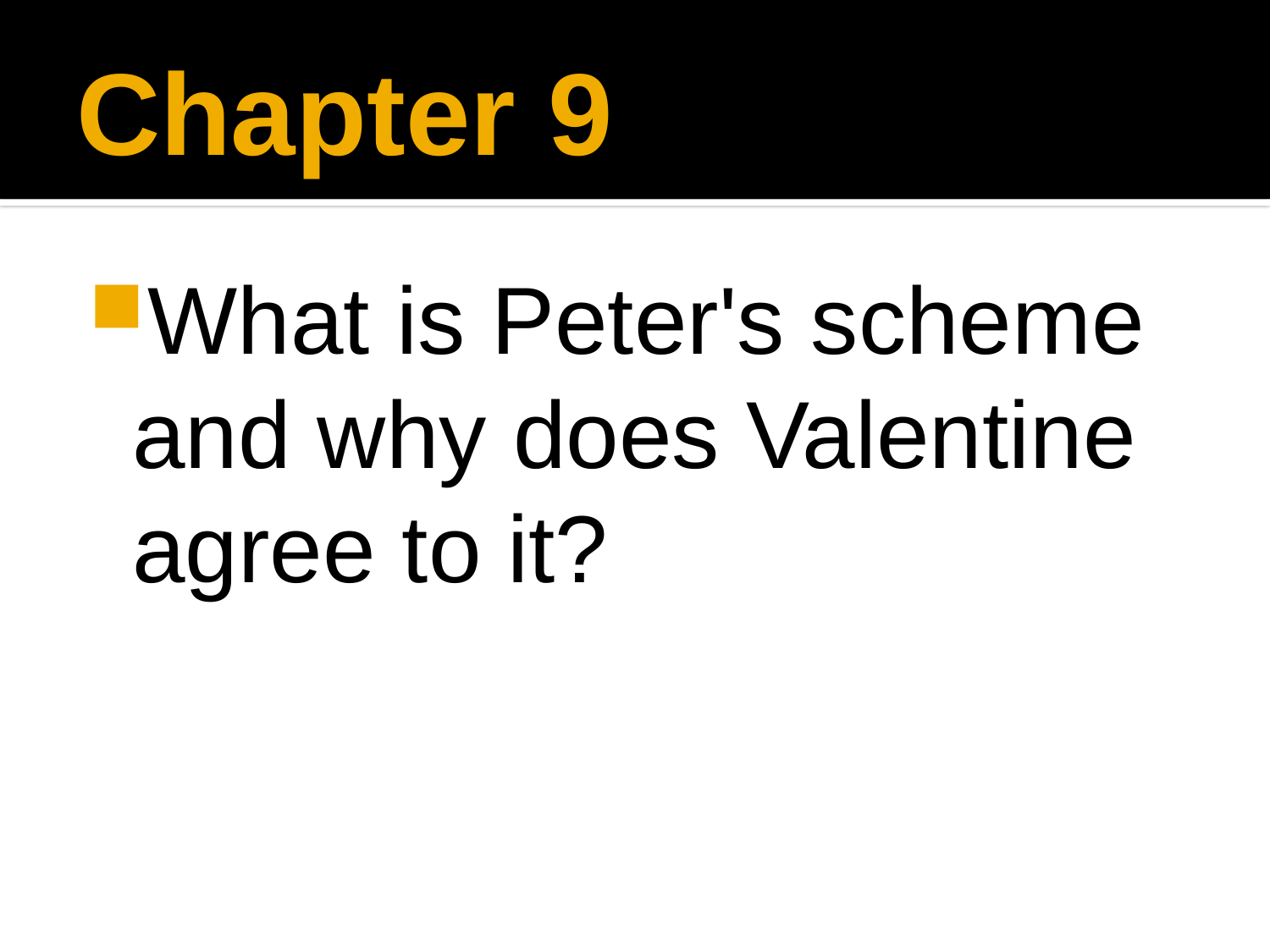

# Chapter 9
What is Peter's scheme and why does Valentine agree to it?